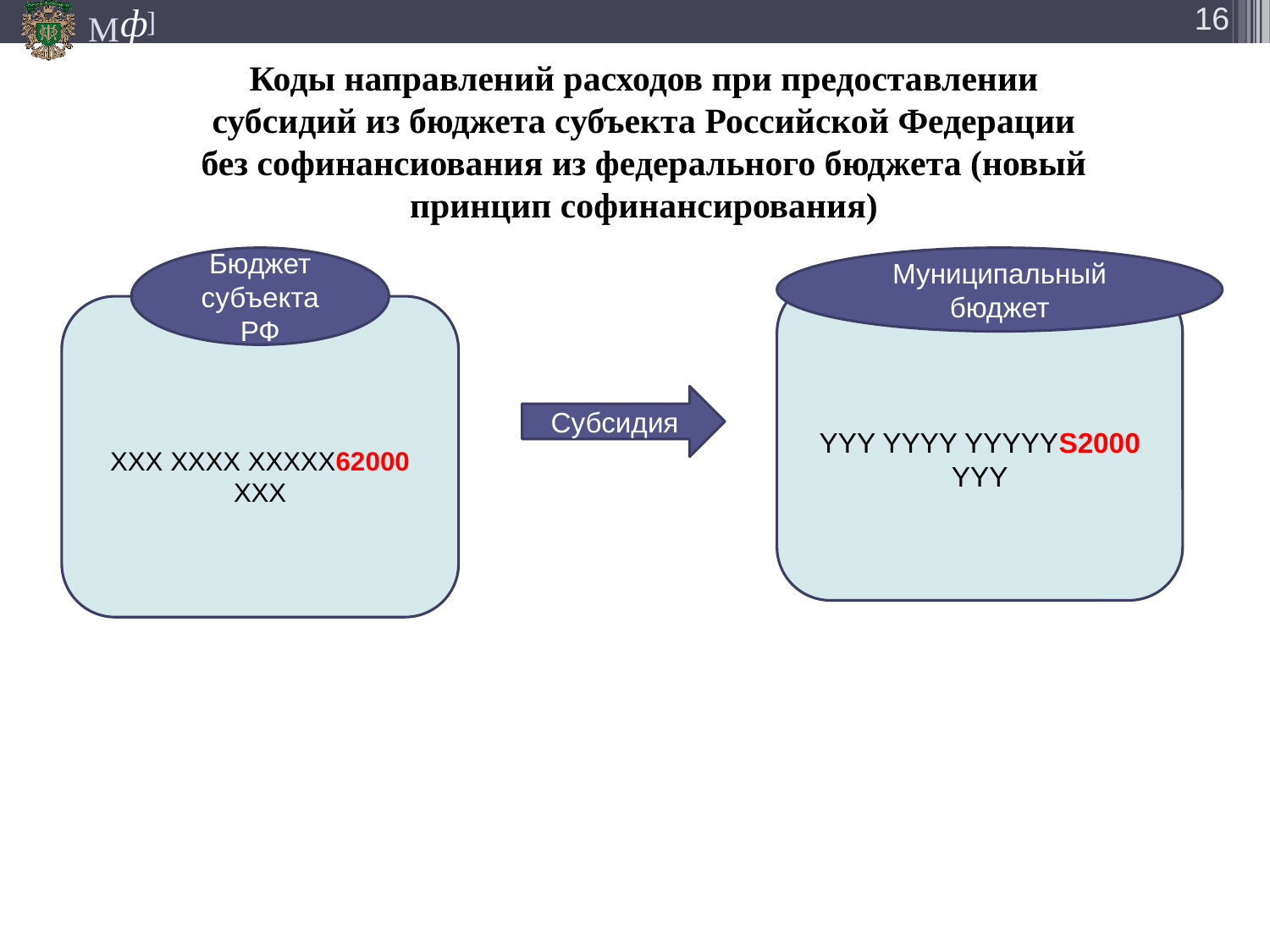

16
Коды направлений расходов при предоставлении субсидий из бюджета субъекта Российской Федерации без софинансиования из федерального бюджета (новый принцип софинансирования)
Бюджет субъекта РФ
Муниципальный бюджет

YYY YYYY YYYYYS2000 YYY

ХХХ XXXX ХХХХХ62000 XXX

Субсидия